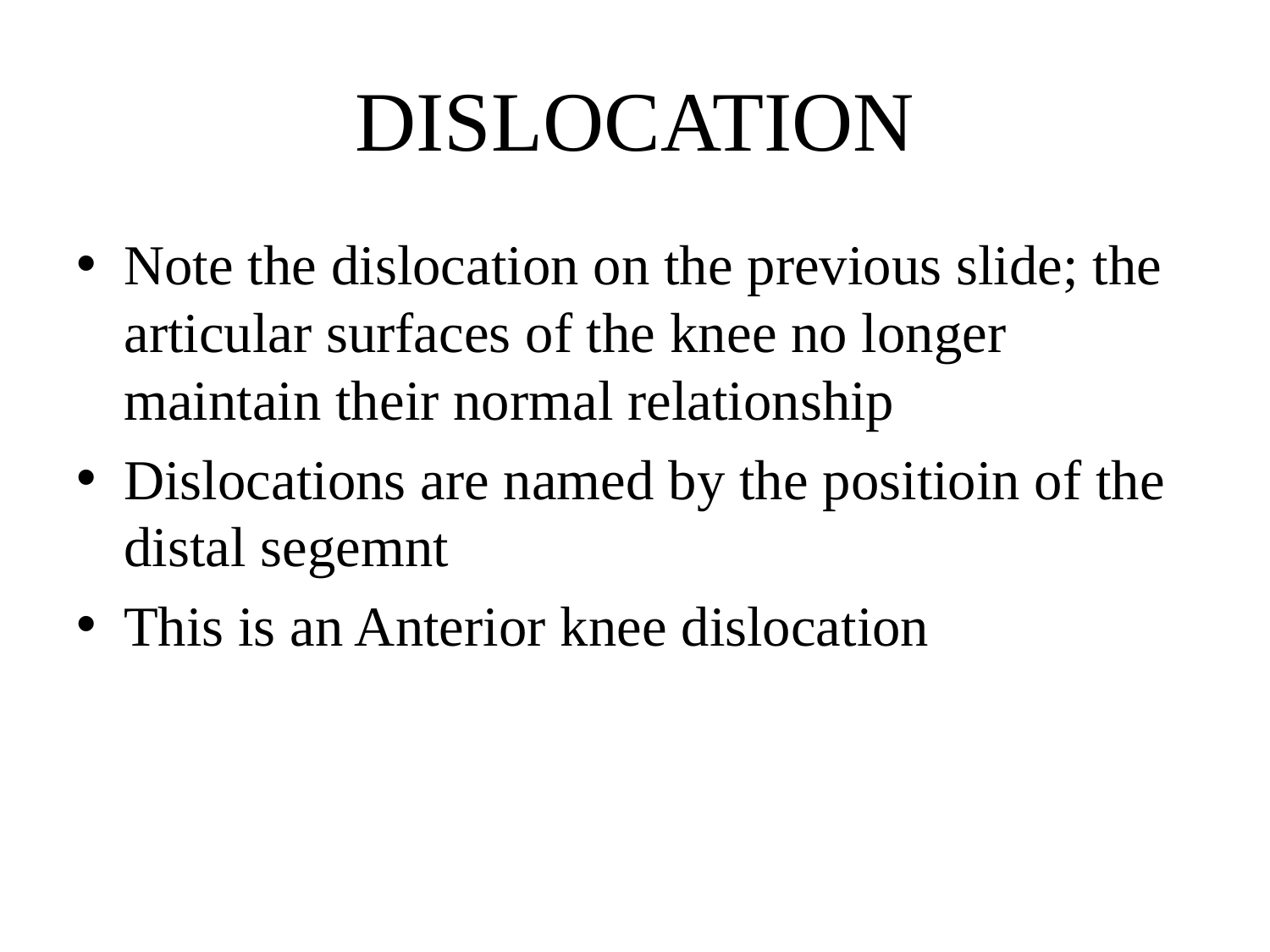

# DISLOCATION
Note the dislocation on the previous slide; the articular surfaces of the knee no longer maintain their normal relationship
Dislocations are named by the positioin of the distal segemnt
This is an Anterior knee dislocation